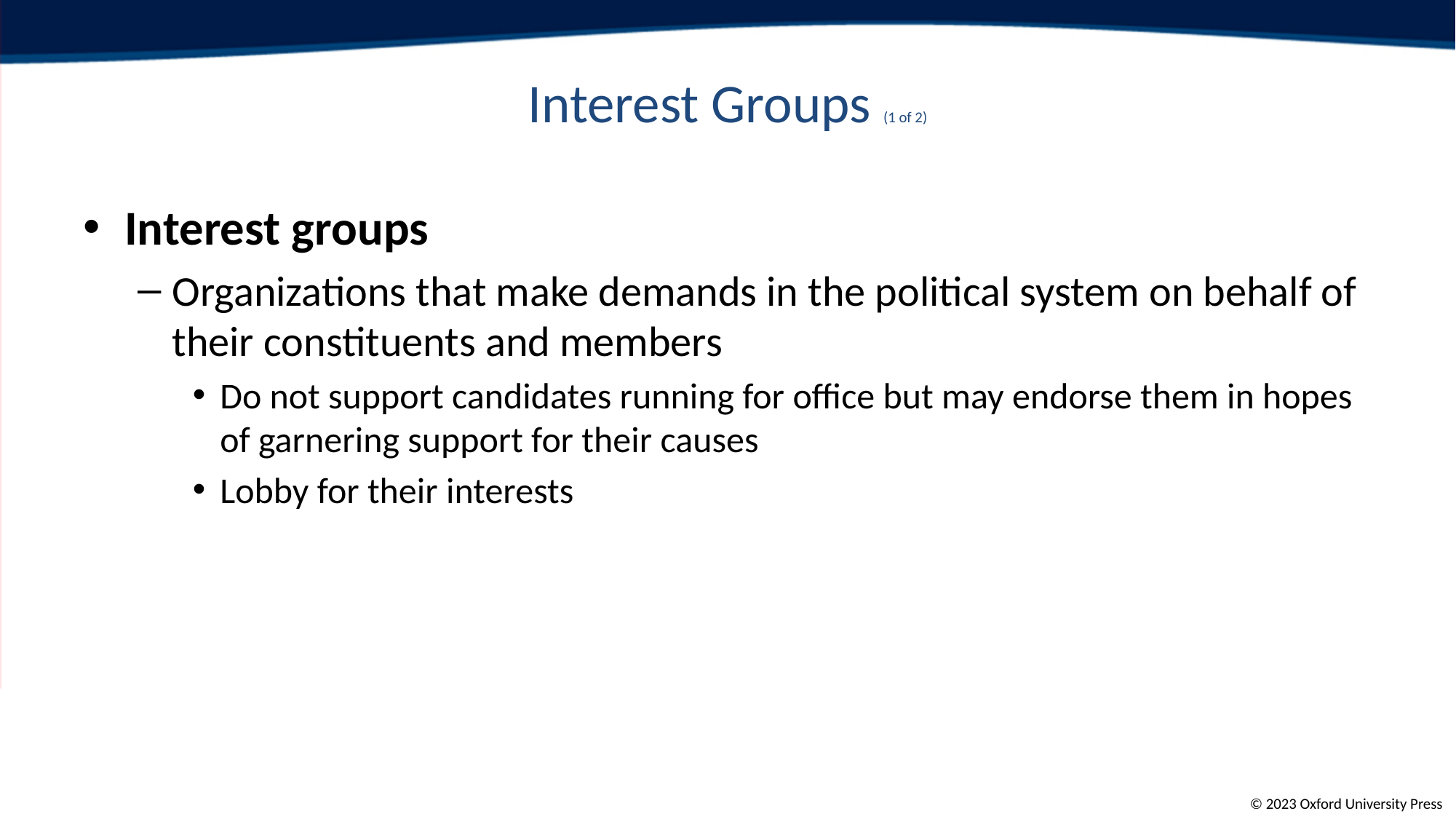

# Interest Groups (1 of 2)
Interest groups
Organizations that make demands in the political system on behalf of their constituents and members
Do not support candidates running for office but may endorse them in hopes of garnering support for their causes
Lobby for their interests